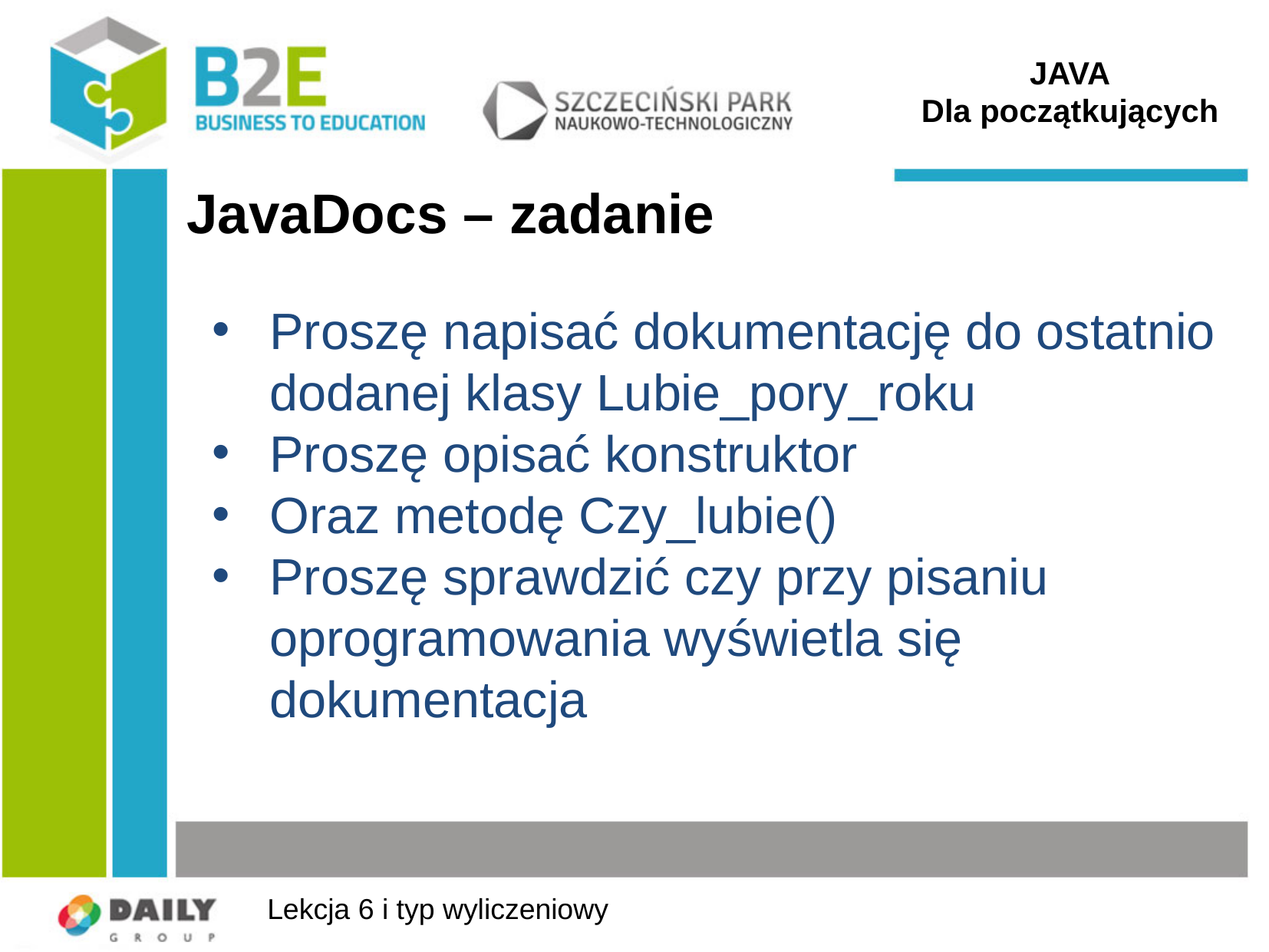

JAVA
Dla początkujących
# JavaDocs – zadanie
Proszę napisać dokumentację do ostatnio
dodanej klasy Lubie_pory_roku
Proszę opisać konstruktor
Oraz metodę Czy_lubie()
Proszę sprawdzić czy przy pisaniu
oprogramowania wyświetla się
dokumentacja
Lekcja 6 i typ wyliczeniowy